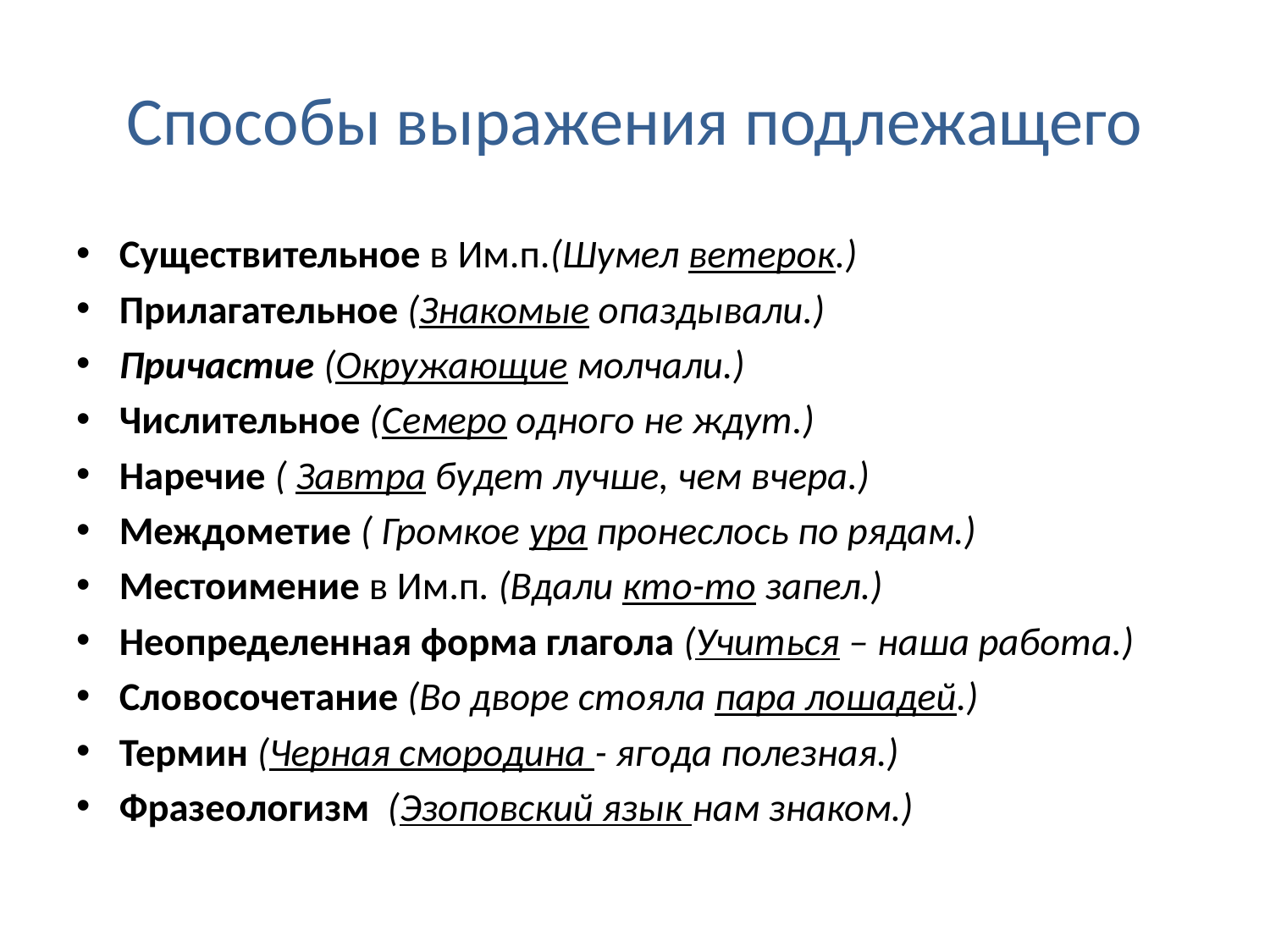

# Способы выражения подлежащего
Существительное в Им.п.(Шумел ветерок.)
Прилагательное (Знакомые опаздывали.)
Причастие (Окружающие молчали.)
Числительное (Семеро одного не ждут.)
Наречие ( Завтра будет лучше, чем вчера.)
Междометие ( Громкое ура пронеслось по рядам.)
Местоимение в Им.п. (Вдали кто-то запел.)
Неопределенная форма глагола (Учиться – наша работа.)
Словосочетание (Во дворе стояла пара лошадей.)
Термин (Черная смородина - ягода полезная.)
Фразеологизм  (Эзоповский язык нам знаком.)